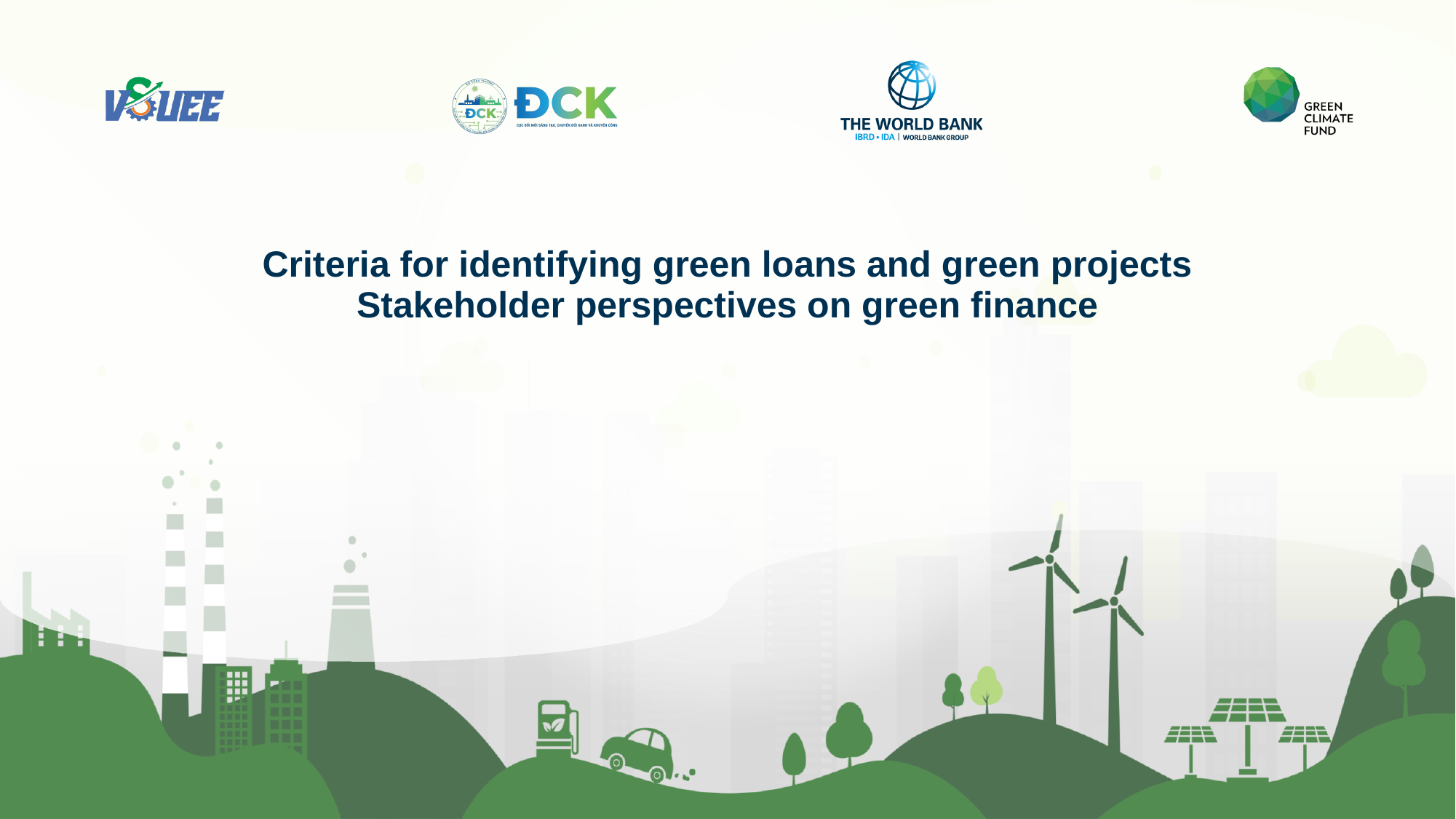

Criteria for identifying green loans and green projects
Stakeholder perspectives on green finance